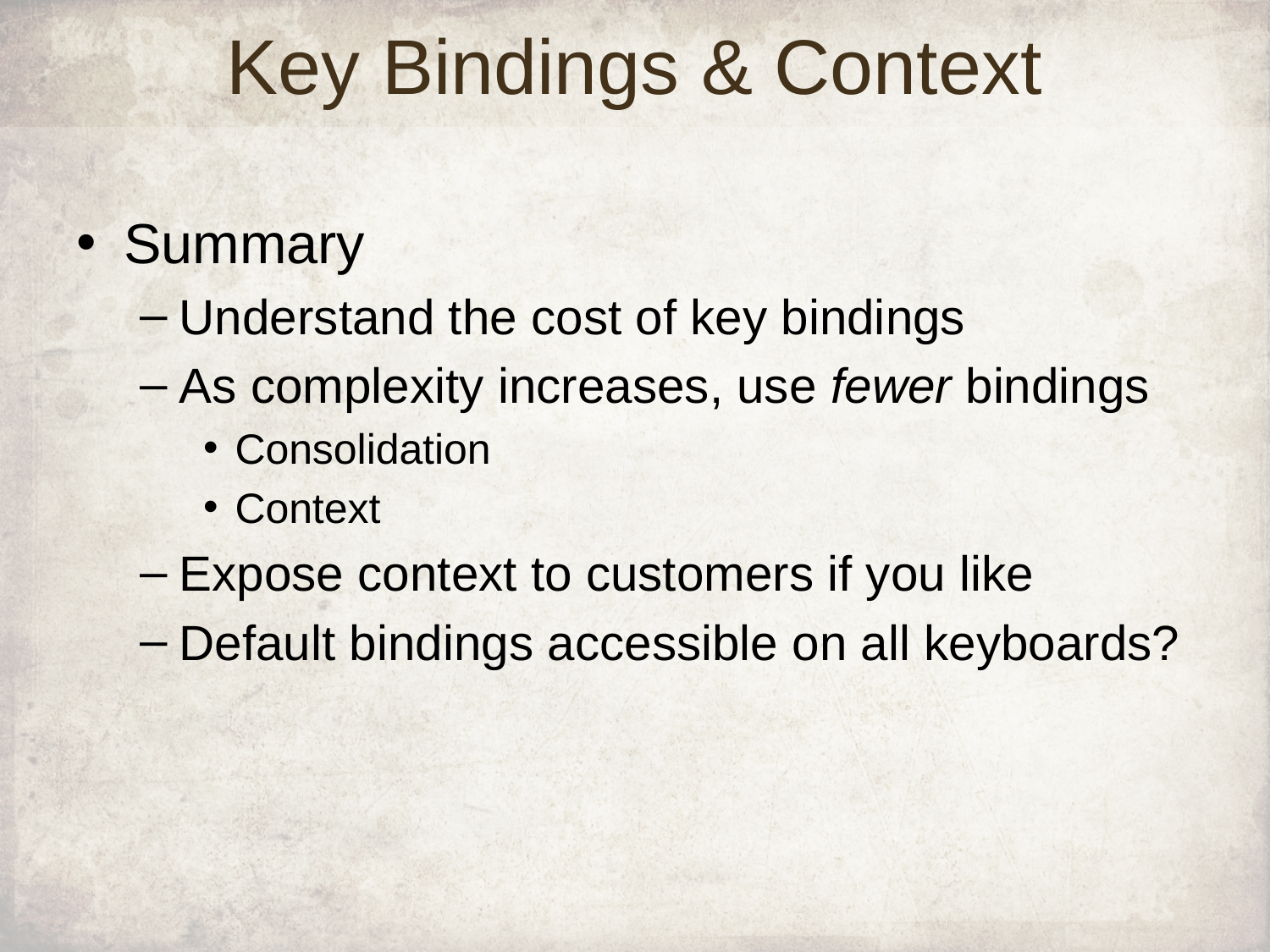

# Key Bindings & Context
Summary
Understand the cost of key bindings
As complexity increases, use fewer bindings
Consolidation
Context
Expose context to customers if you like
Default bindings accessible on all keyboards?